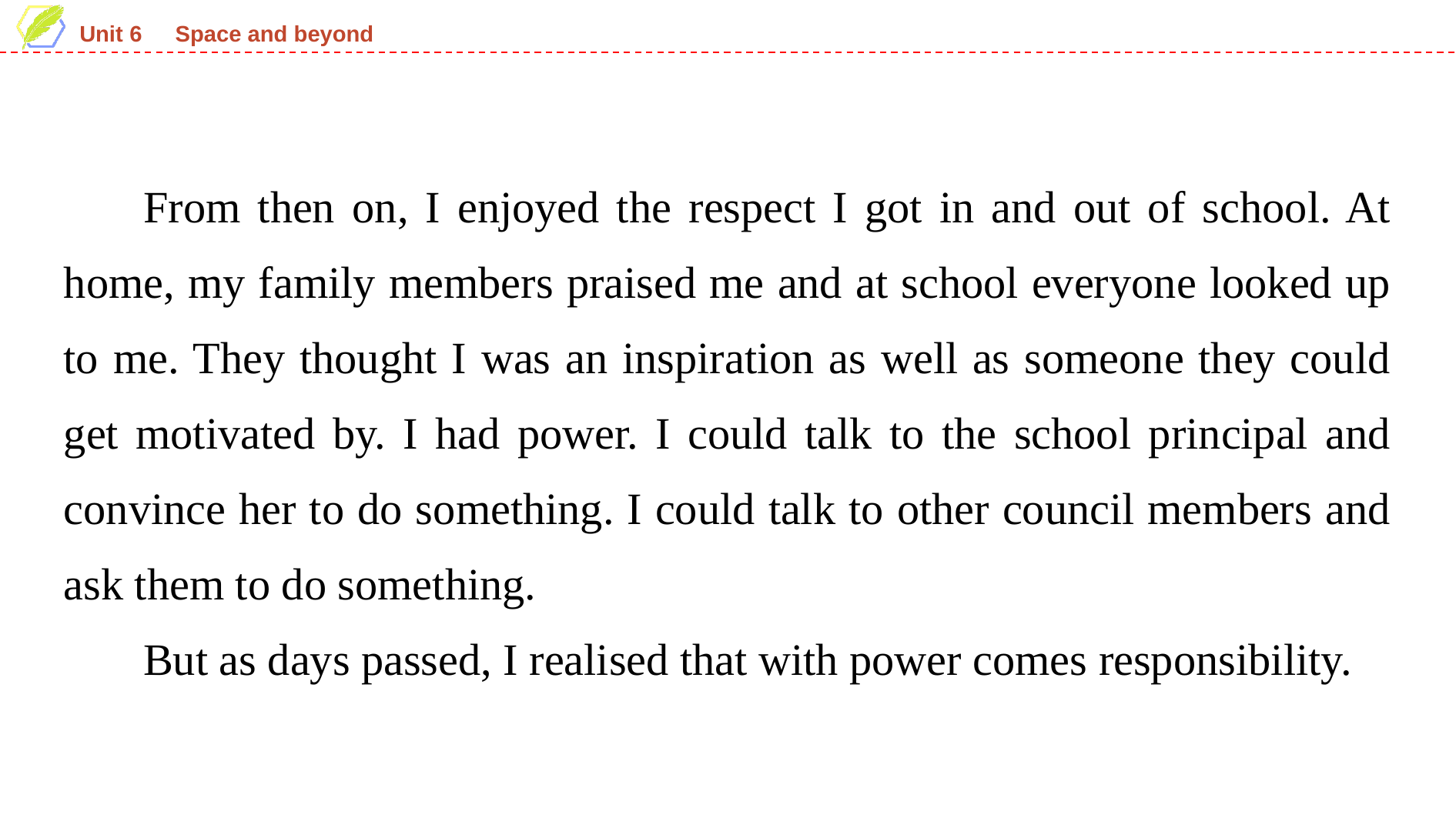

From then on, I enjoyed the respect I got in and out of school. At home, my family members praised me and at school everyone looked up to me. They thought I was an inspiration as well as someone they could get motivated by. I had power. I could talk to the school principal and convince her to do something. I could talk to other council members and ask them to do something.
But as days passed, I realised that with power comes responsibility.